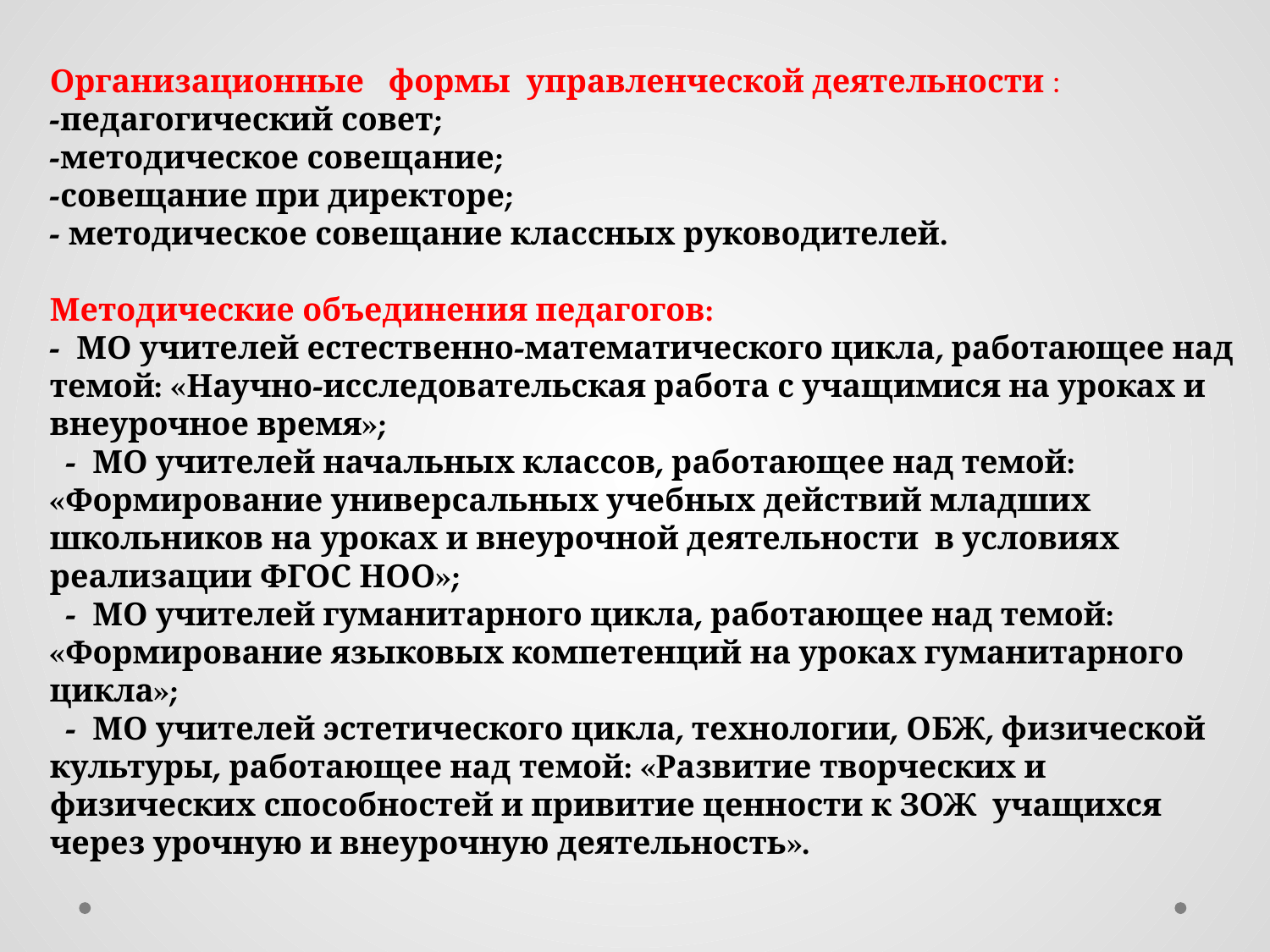

Организационные   формы  управленческой деятельности :
-педагогический совет;
-методическое совещание;
-совещание при директоре;
- методическое совещание классных руководителей.

Методические объединения педагогов:
-  МО учителей естественно-математического цикла, работающее над темой: «Научно-исследовательская работа с учащимися на уроках и внеурочное время»;
  -  МО учителей начальных классов, работающее над темой: «Формирование универсальных учебных действий младших школьников на уроках и внеурочной деятельности  в условиях реализации ФГОС НОО»;
  -  МО учителей гуманитарного цикла, работающее над темой: «Формирование языковых компетенций на уроках гуманитарного цикла»;
  -  МО учителей эстетического цикла, технологии, ОБЖ, физической культуры, работающее над темой: «Развитие творческих и физических способностей и привитие ценности к ЗОЖ  учащихся через урочную и внеурочную деятельность».